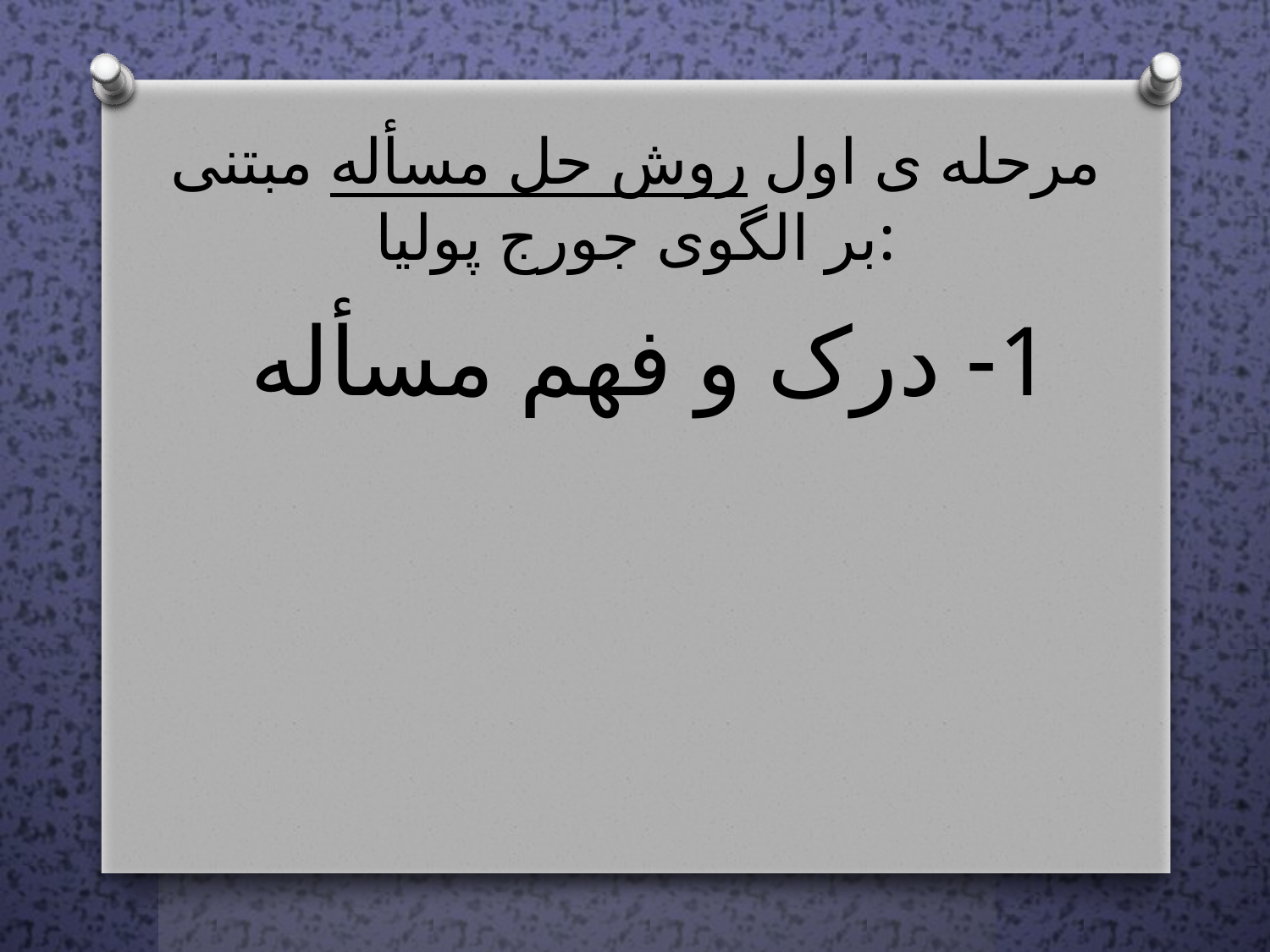

# مرحله ی اول روش حل مسأله مبتنی بر الگوی جورج پولیا:
1- درک و فهم مسأله